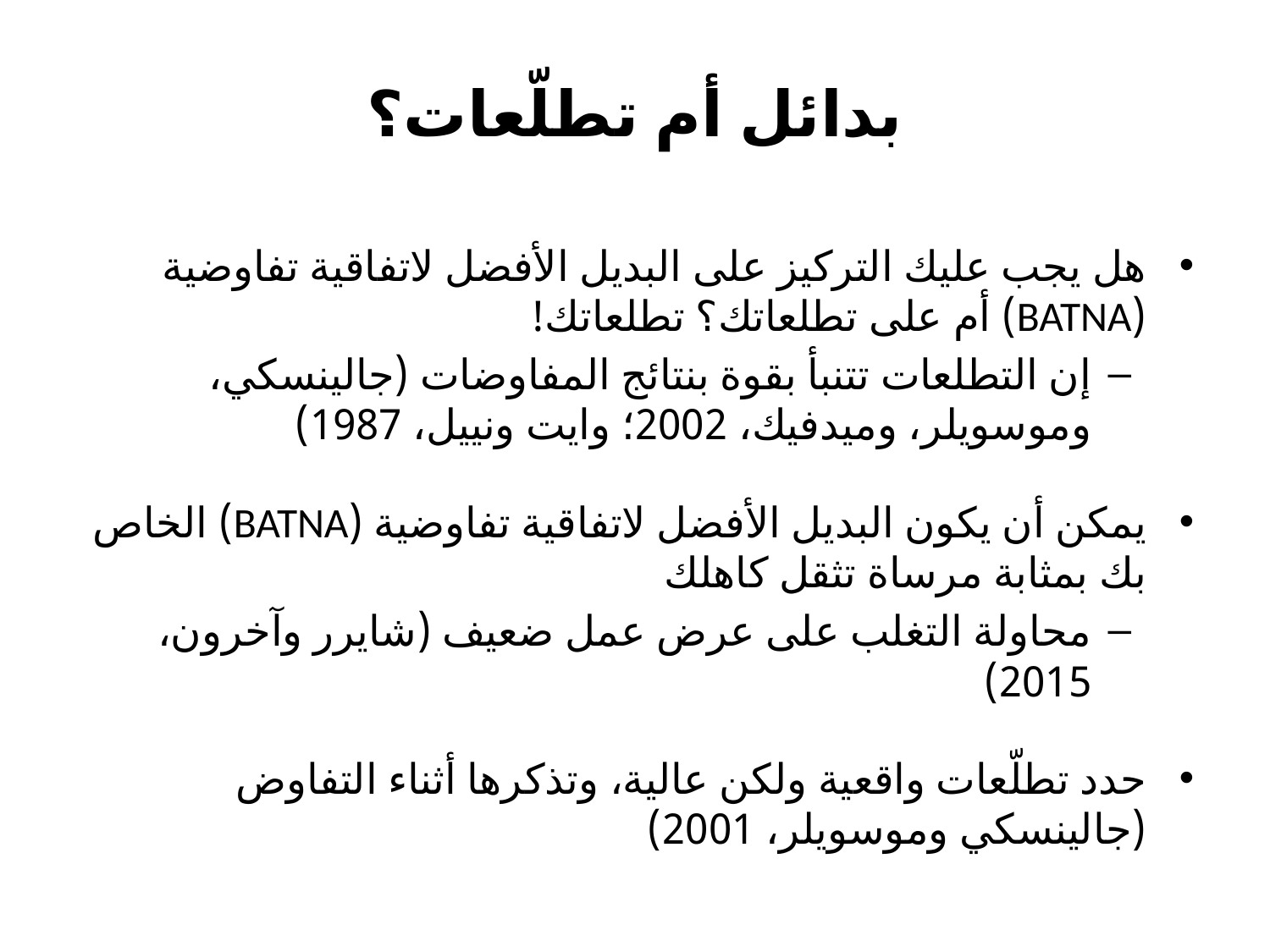

# بدائل أم تطلّعات؟
هل يجب عليك التركيز على البديل الأفضل لاتفاقية تفاوضية (BATNA) أم على تطلعاتك؟ تطلعاتك!
إن التطلعات تتنبأ بقوة بنتائج المفاوضات (جالينسكي، وموسويلر، وميدفيك، 2002؛ وايت ونييل، 1987)

يمكن أن يكون البديل الأفضل لاتفاقية تفاوضية (BATNA) الخاص بك بمثابة مرساة تثقل كاهلك
محاولة التغلب على عرض عمل ضعيف (شايرر وآخرون، 2015)

حدد تطلّعات واقعية ولكن عالية، وتذكرها أثناء التفاوض (جالينسكي وموسويلر، 2001)